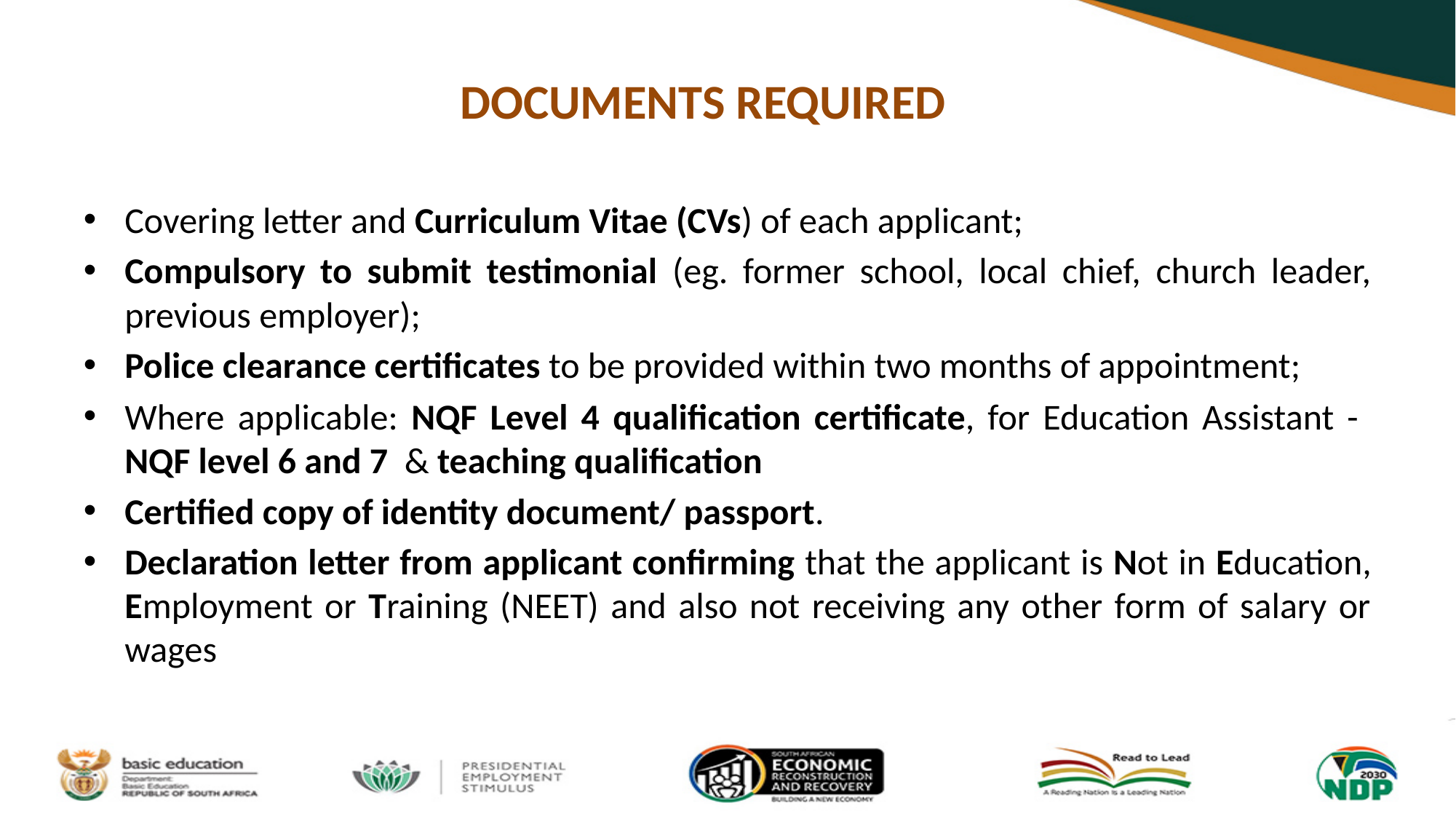

# DOCUMENTS REQUIRED
Covering letter and Curriculum Vitae (CVs) of each applicant;
Compulsory to submit testimonial (eg. former school, local chief, church leader, previous employer);
Police clearance certificates to be provided within two months of appointment;
Where applicable: NQF Level 4 qualification certificate, for Education Assistant -  NQF level 6 and 7  & teaching qualification
Certified copy of identity document/ passport.
Declaration letter from applicant confirming that the applicant is Not in Education, Employment or Training (NEET) and also not receiving any other form of salary or wages